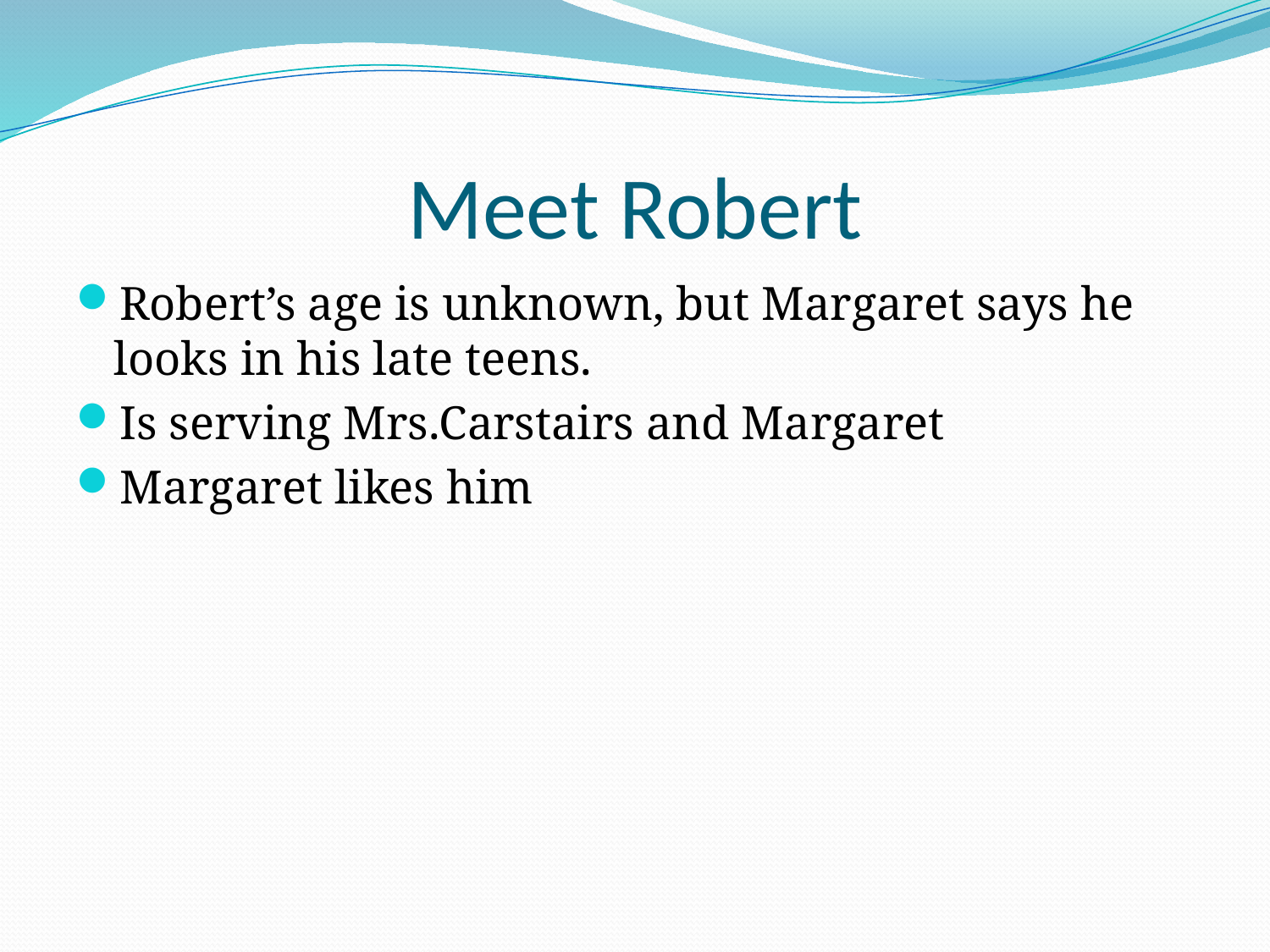

# Meet Robert
Robert’s age is unknown, but Margaret says he looks in his late teens.
Is serving Mrs.Carstairs and Margaret
Margaret likes him